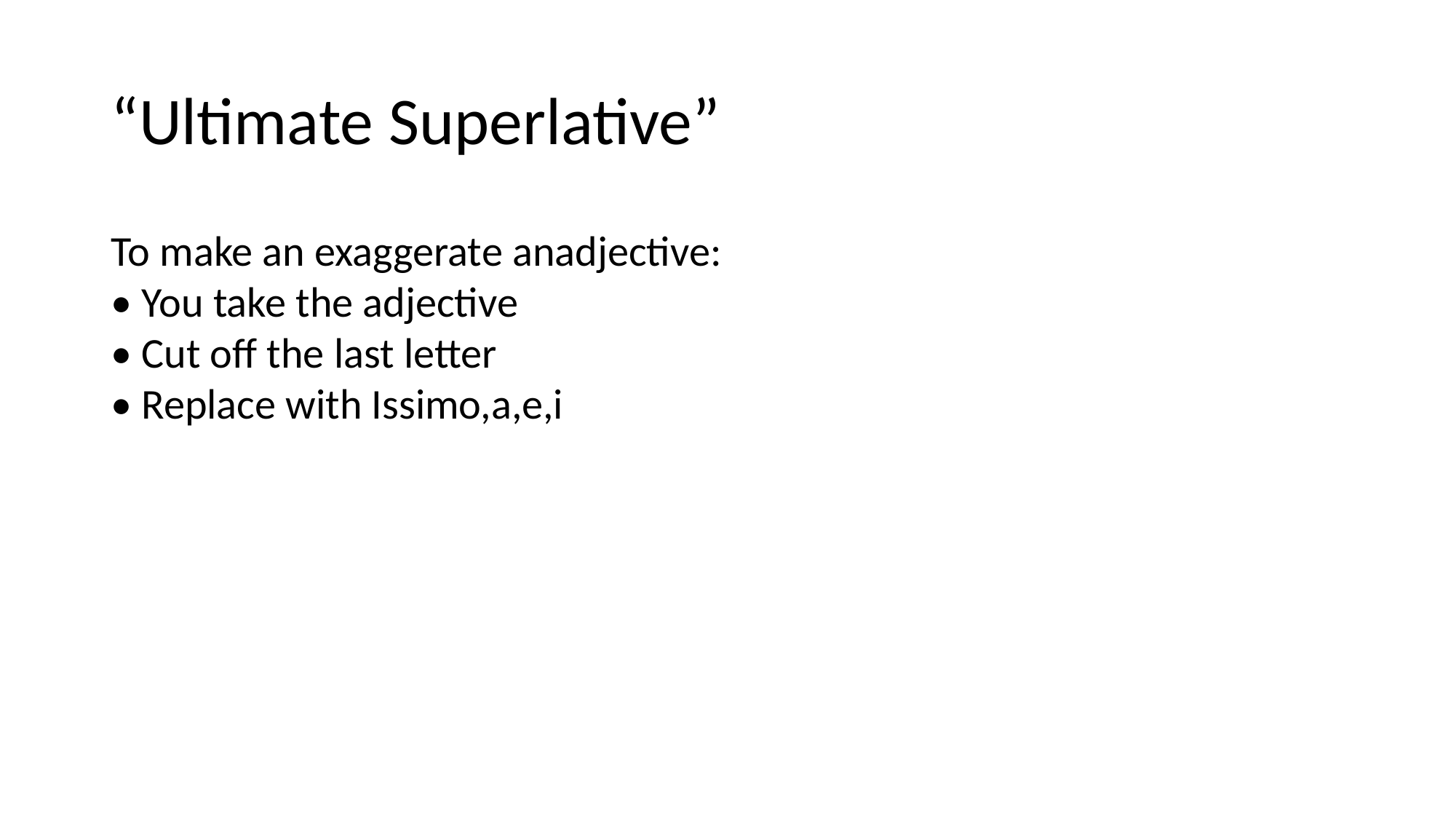

# “Ultimate Superlative”
To make an exaggerate anadjective:
• You take the adjective
• Cut off the last letter
• Replace with Issimo,a,e,i